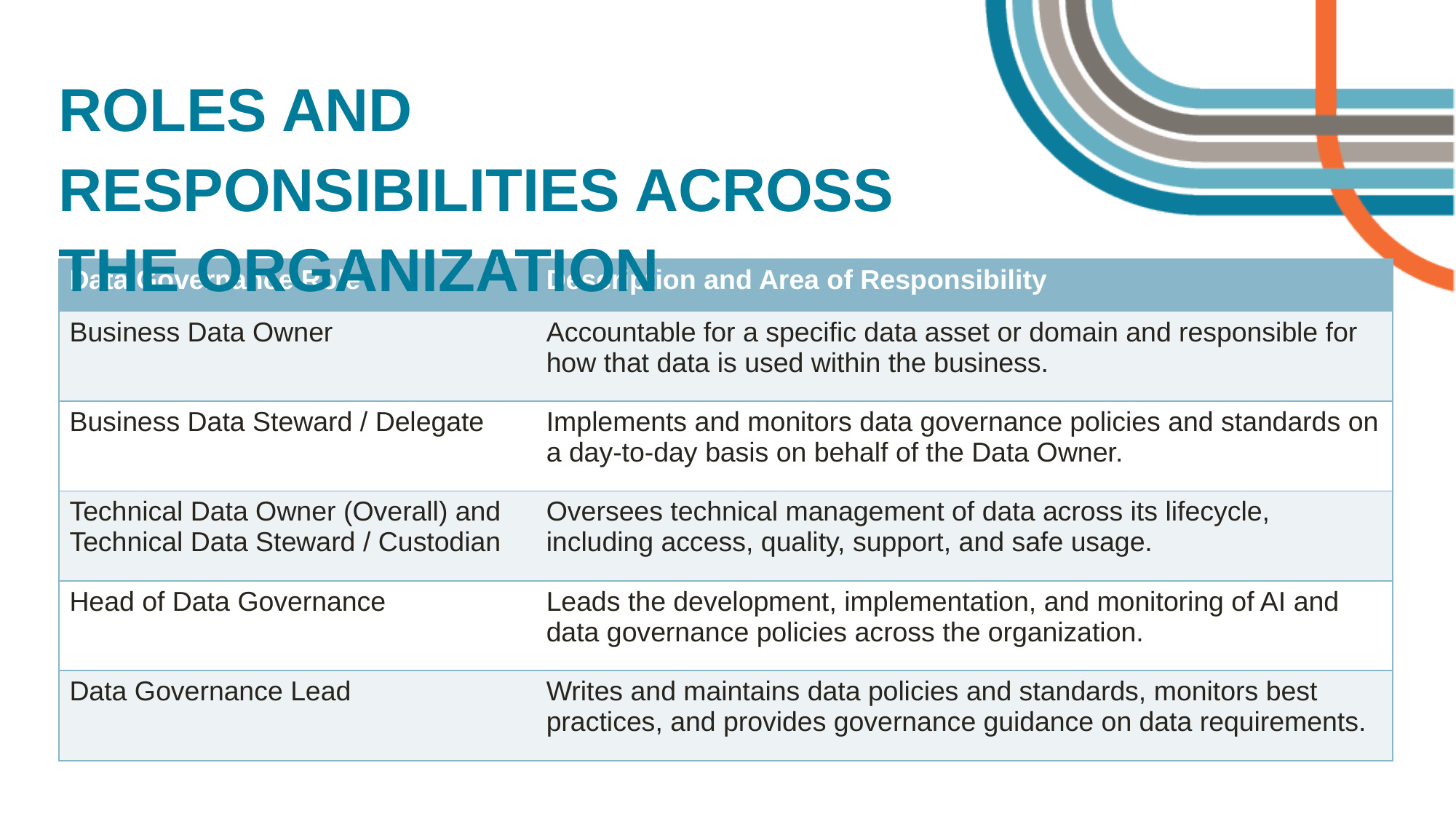

ROLES AND RESPONSIBILITIES ACROSS THE ORGANIZATION
| Data Governance Role | Description and Area of Responsibility |
| --- | --- |
| Business Data Owner | Accountable for a specific data asset or domain and responsible for how that data is used within the business. |
| Business Data Steward / Delegate | Implements and monitors data governance policies and standards on a day-to-day basis on behalf of the Data Owner. |
| Technical Data Owner (Overall) and Technical Data Steward / Custodian | Oversees technical management of data across its lifecycle, including access, quality, support, and safe usage. |
| Head of Data Governance | Leads the development, implementation, and monitoring of AI and data governance policies across the organization. |
| Data Governance Lead | Writes and maintains data policies and standards, monitors best practices, and provides governance guidance on data requirements. |